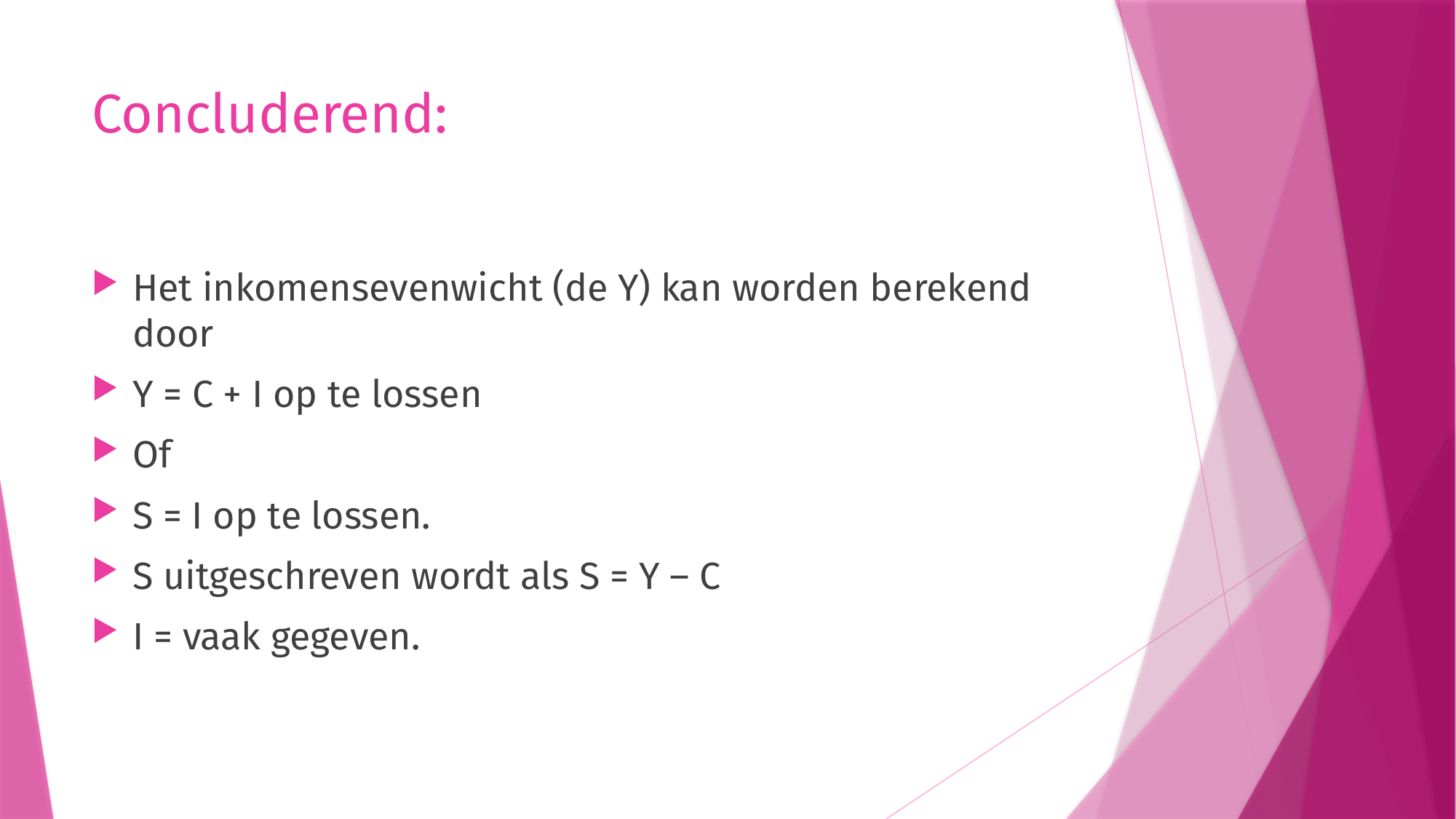

# Concluderend:
Het inkomensevenwicht (de Y) kan worden berekend door
Y = C + I op te lossen
Of
S = I op te lossen.
S uitgeschreven wordt als S = Y – C
I = vaak gegeven.